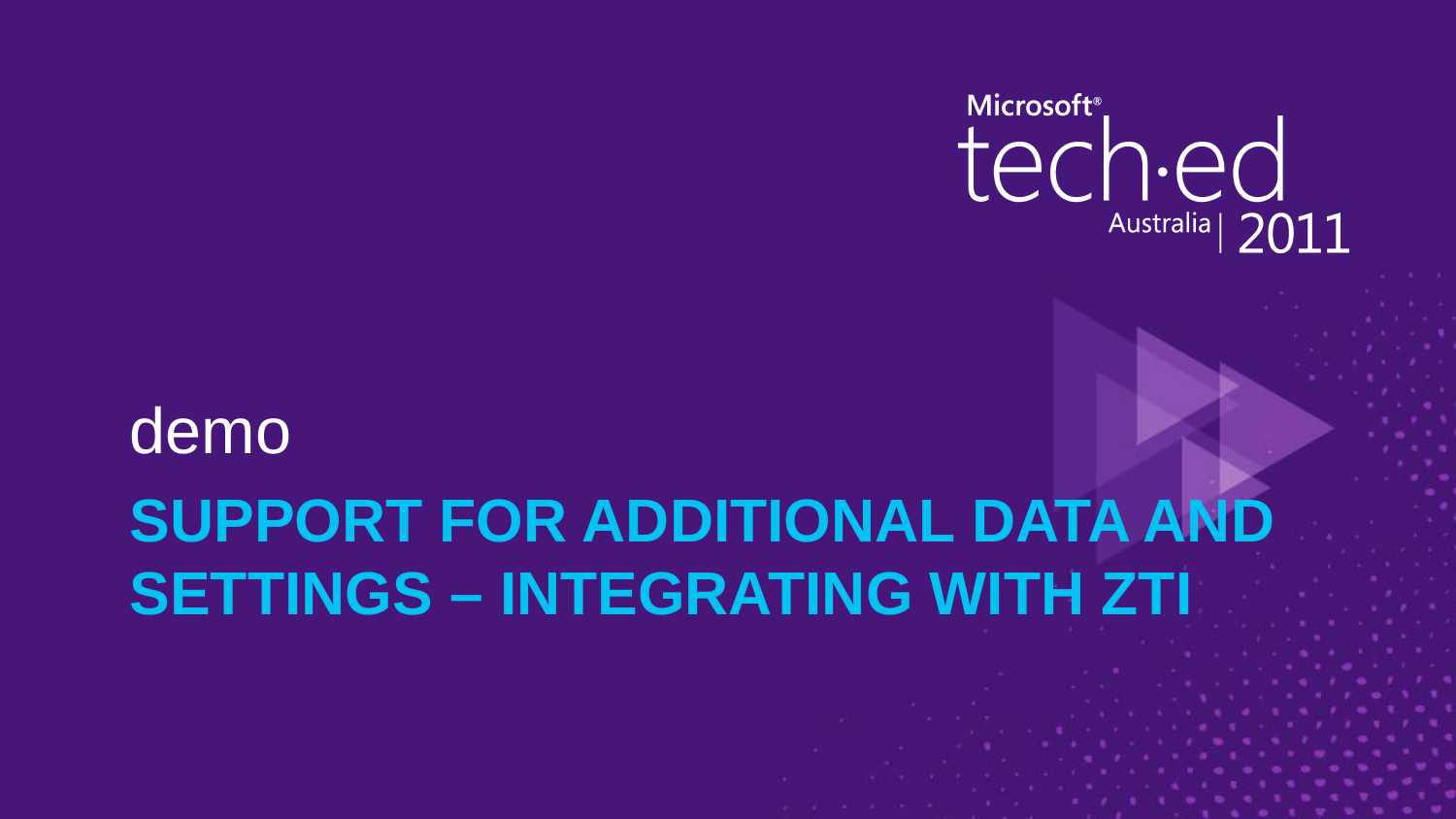

demo
# Support for Additional Data and Settings – Integrating with ZTI